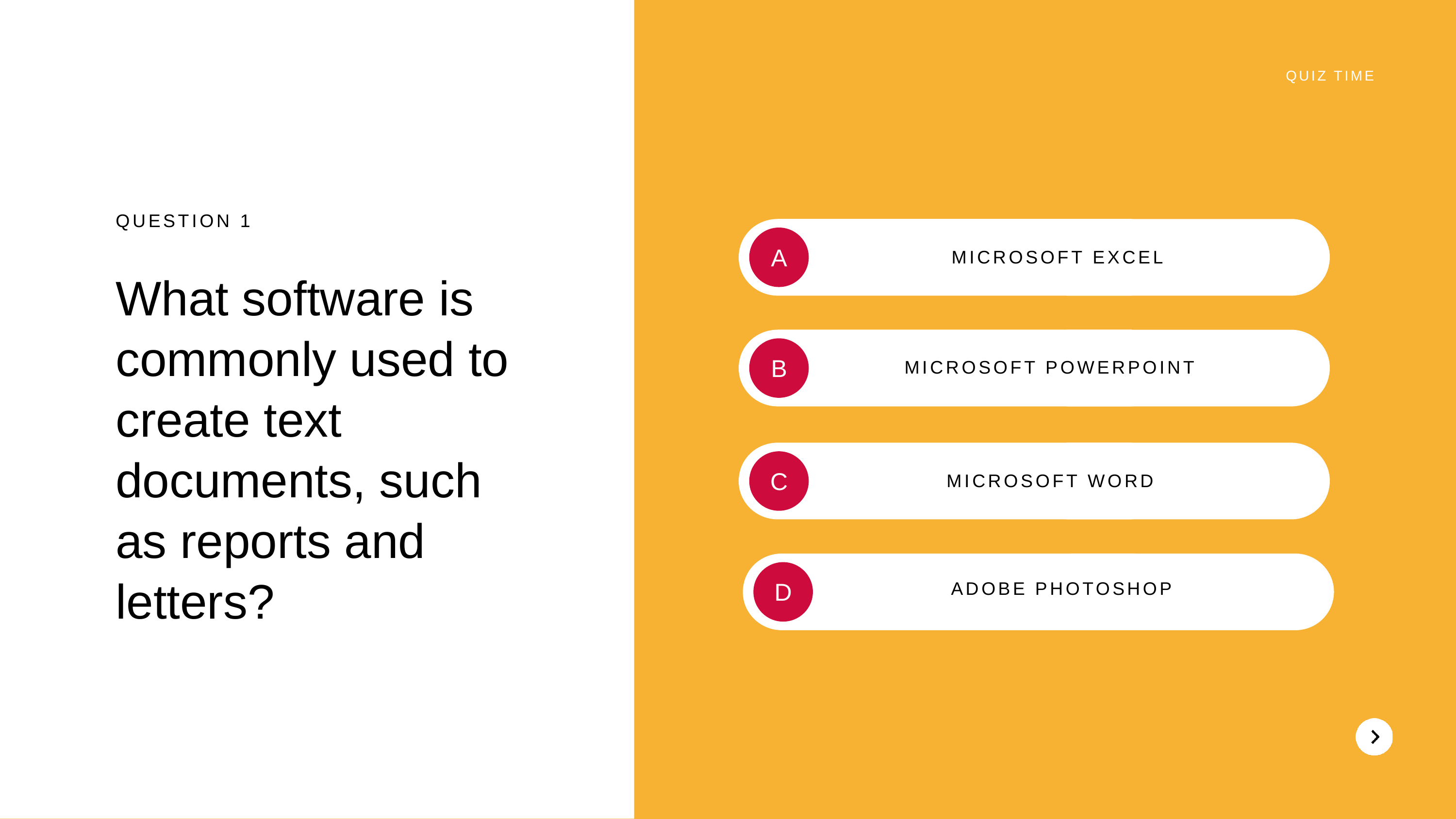

QUIZ TIME
QUESTION 1
What software is commonly used to create text documents, such as reports and letters?

A
MICROSOFT EXCEL

B
MICROSOFT POWERPOINT

C
MICROSOFT WORD

D
ADOBE PHOTOSHOP